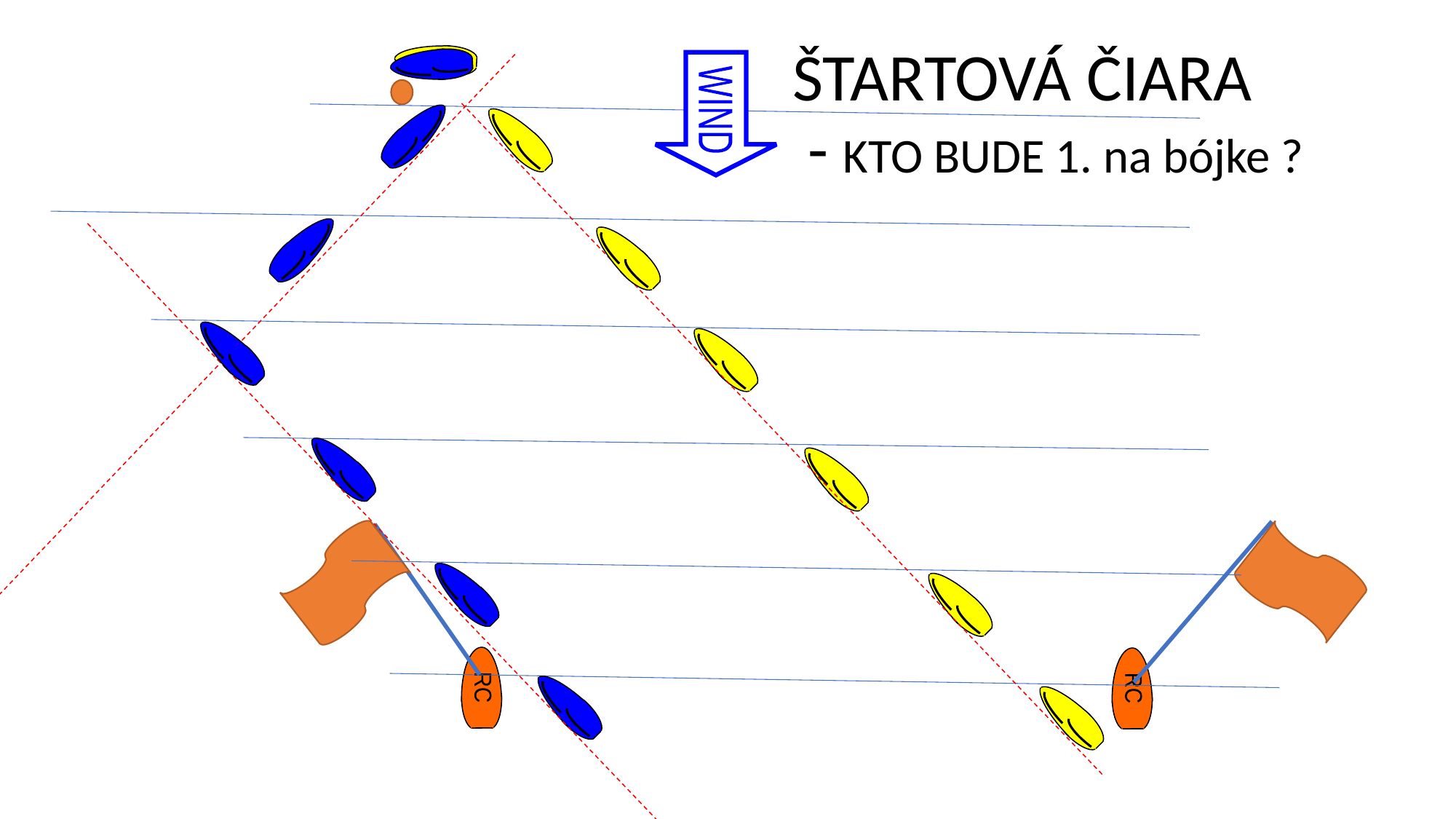

ŠTARTOVÁ ČIARA
 - KTO BUDE 1. na bójke ?

WIND

RC

RC